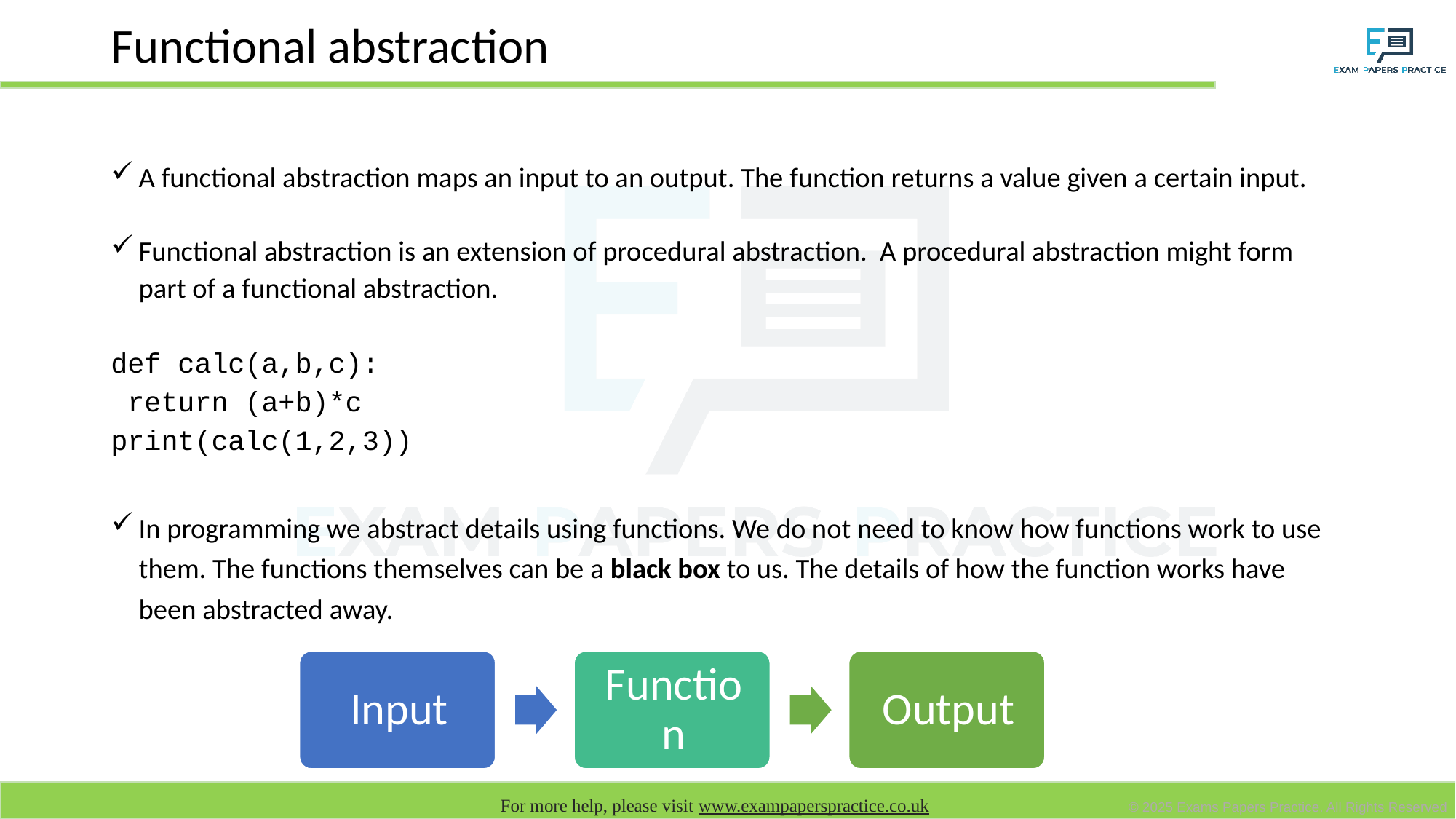

# Functional abstraction
A functional abstraction maps an input to an output. The function returns a value given a certain input.

Functional abstraction is an extension of procedural abstraction.  A procedural abstraction might form part of a functional abstraction.

def calc(a,b,c):
 return (a+b)*c
print(calc(1,2,3))

In programming we abstract details using functions. We do not need to know how functions work to use them. The functions themselves can be a black box to us. The details of how the function works have been abstracted away.

Input

Function

Output